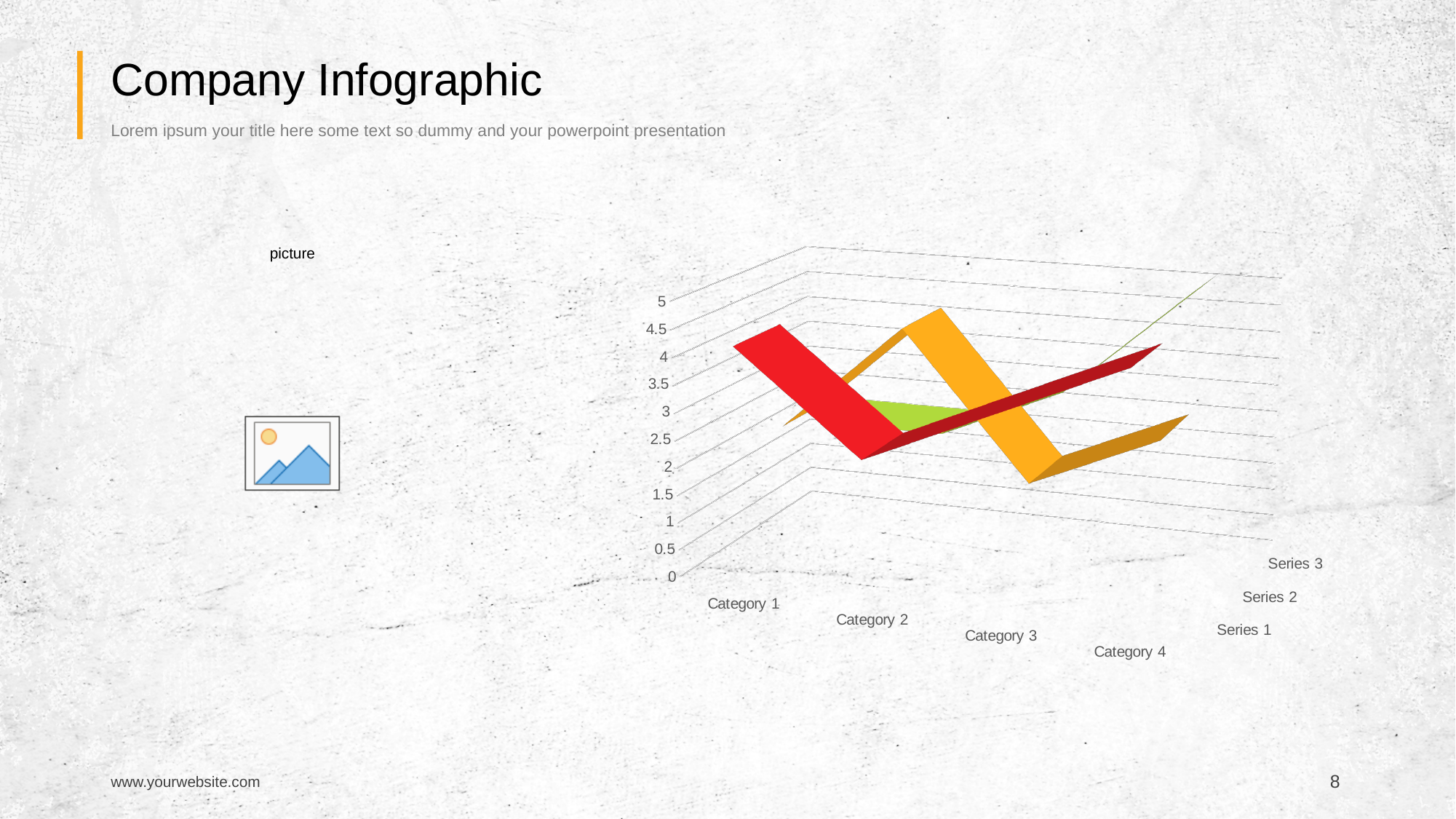

# Company Infographic

Lorem ipsum your title here some text so dummy and your powerpoint presentation

[unsupported chart]

8
www.yourwebsite.com